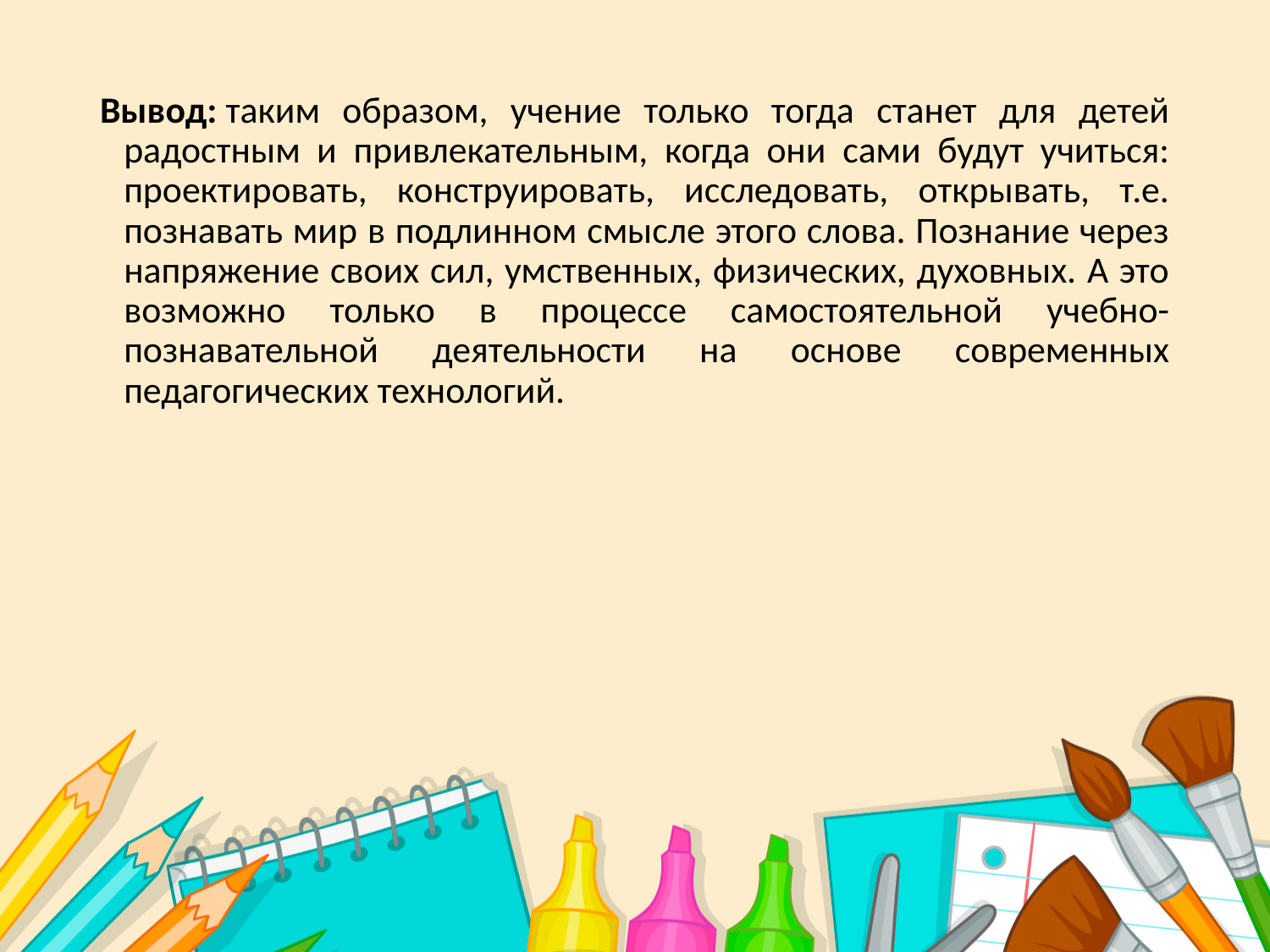

Вывод: таким образом, учение только тогда станет для детей радостным и привлекательным, когда они сами будут учиться: проектировать, конструировать, исследовать, открывать, т.е. познавать мир в подлинном смысле этого слова. Познание через напряжение своих сил, умственных, физических, духовных. А это возможно только в процессе самостоятельной учебно-познавательной деятельности на основе современных педагогических технологий.